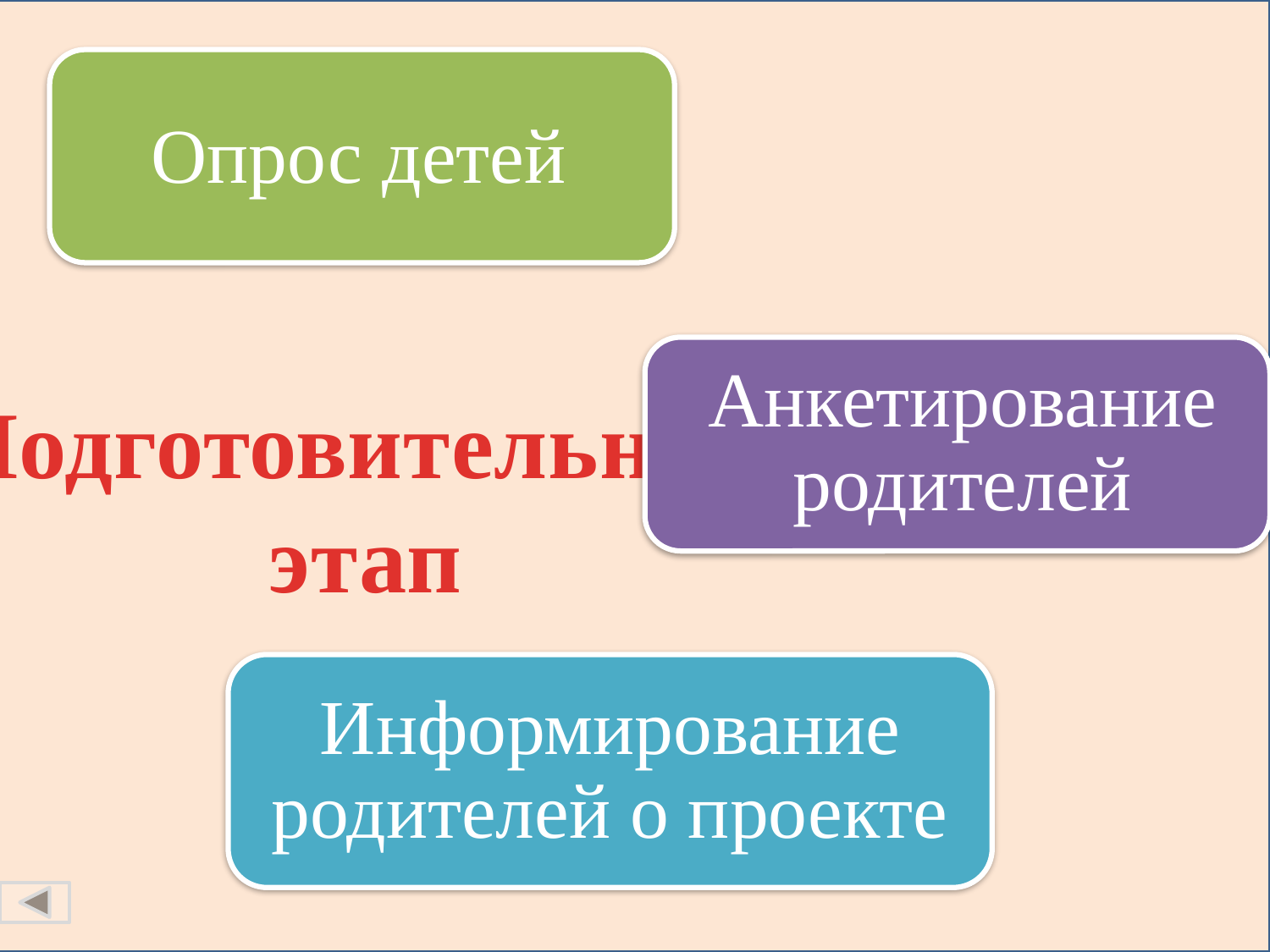

Анкетирование родителей

Опрос детей
Подготовительный этап

Информирование родителей о проекте